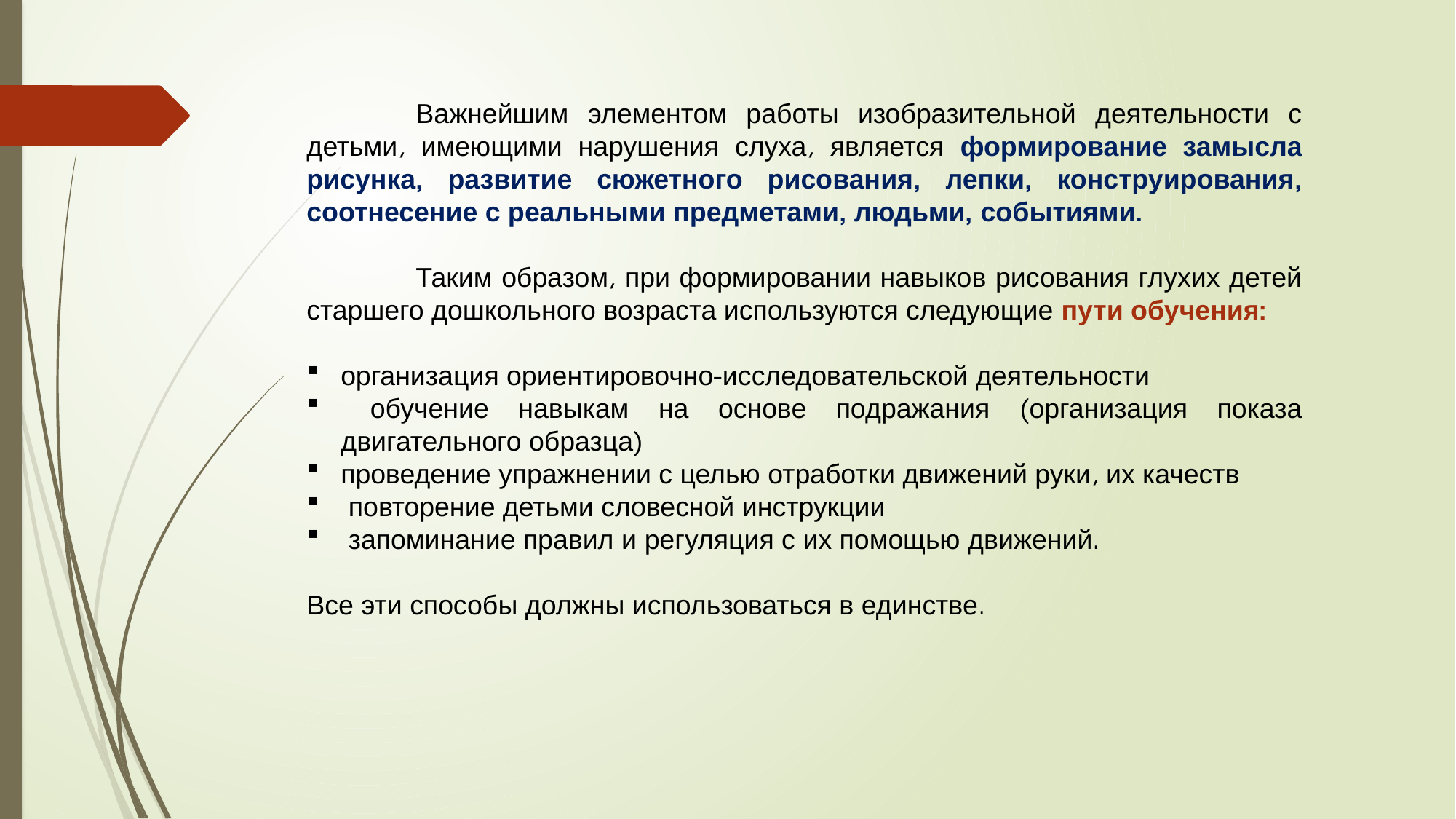

Важнейшим элементом работы изобразительной деятельности с детьми, имеющими нарушения слуха, является формирование замысла рисунка, развитие сюжетного рисования, лепки, конструирования, соотнесение с реальными предметами, людьми, событиями.

	Таким образом, при формировании навыков рисования глухих детей старшего дошкольного возраста используются следующие пути обучения:

организация ориентировочно-исследовательской деятельности
 обучение навыкам на основе подражания (организация показа двигательного образца)
проведение упражнении с целью отработки движений руки, их качеств
 повторение детьми словесной инструкции
 запоминание правил и регуляция с их помощью движений.

Все эти способы должны использоваться в единстве.